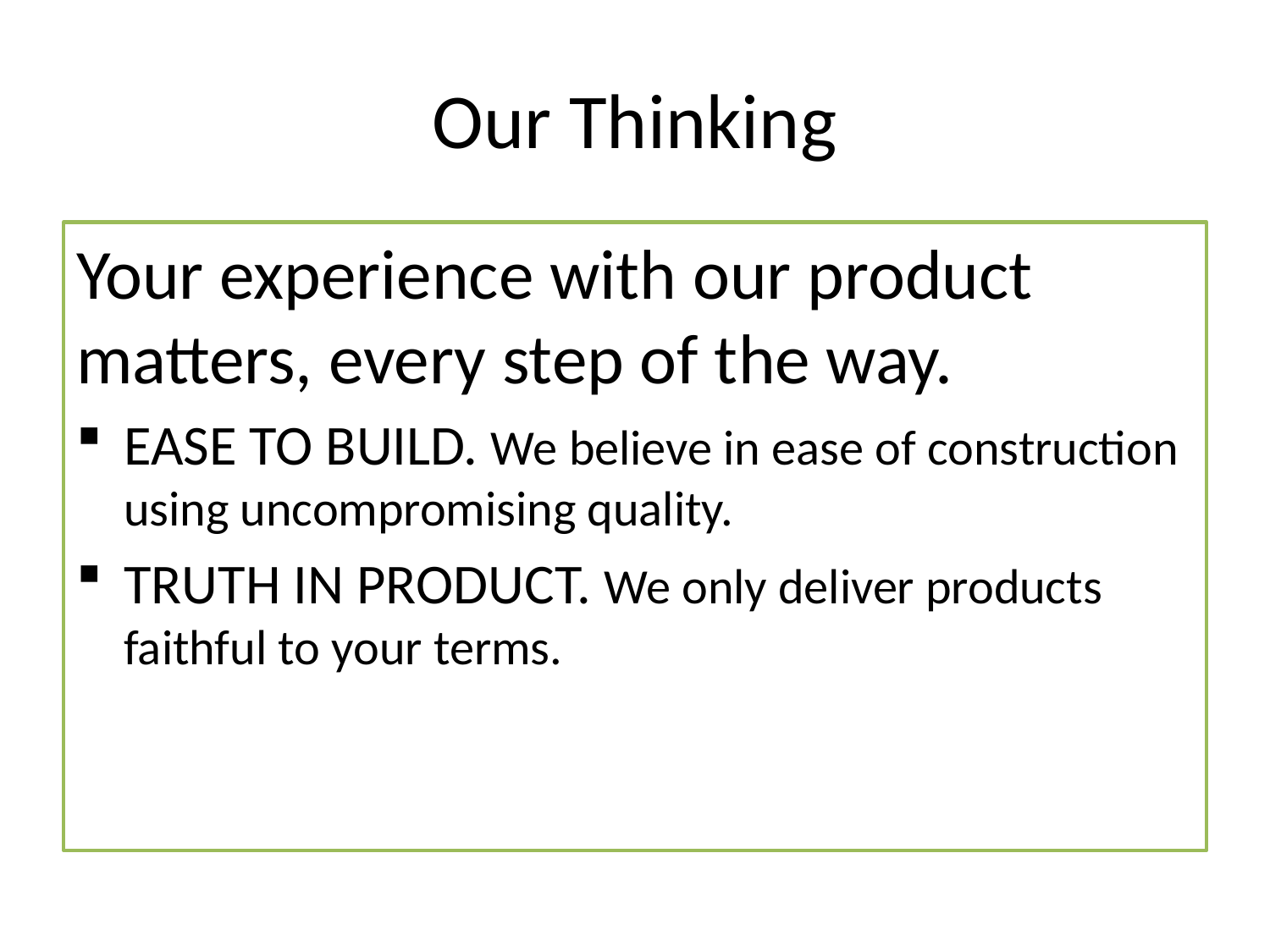

# Our Thinking
Your experience with our product matters, every step of the way.
EASE TO BUILD. We believe in ease of construction using uncompromising quality.
TRUTH IN PRODUCT. We only deliver products faithful to your terms.